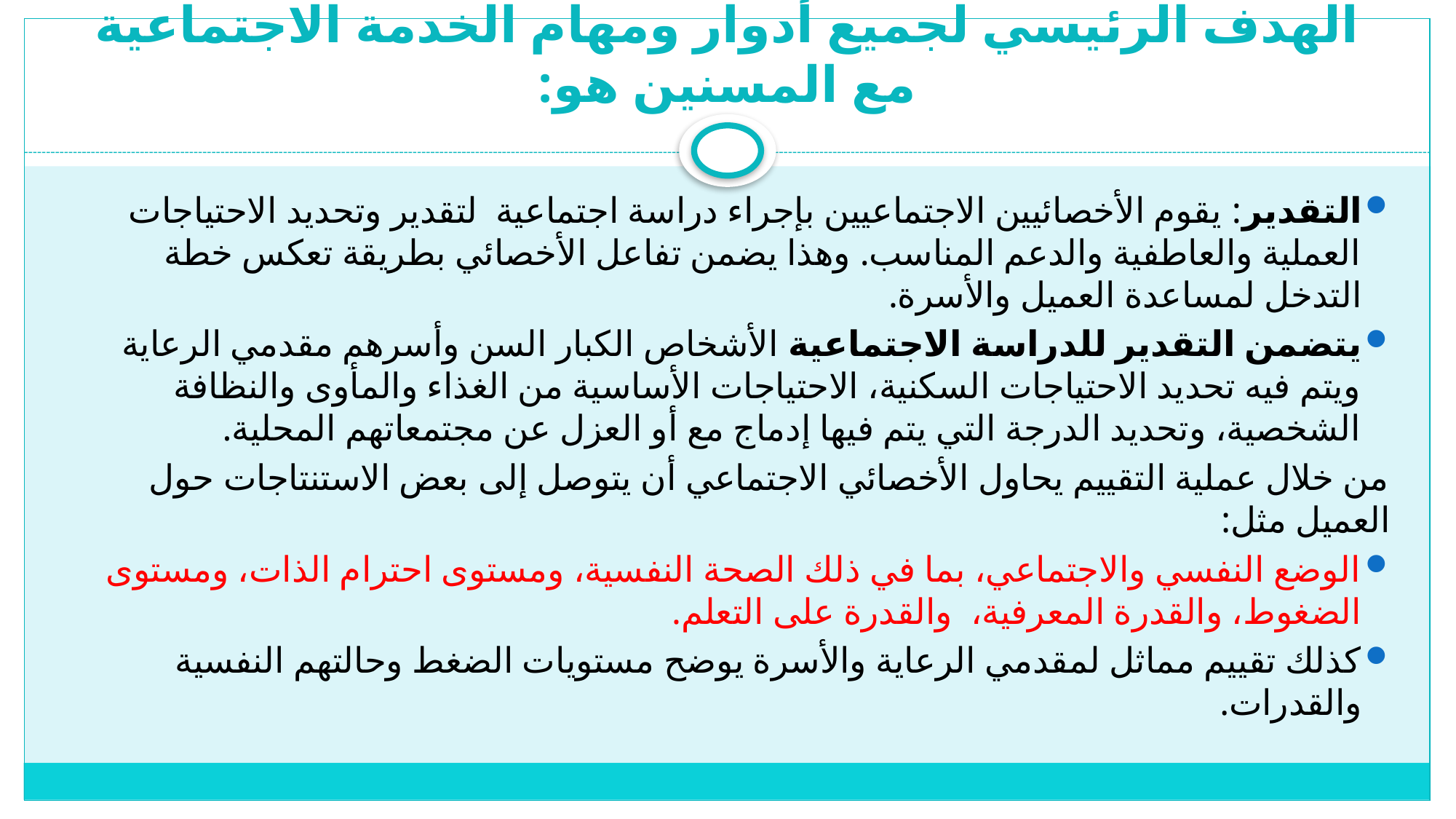

# الهدف الرئيسي لجميع أدوار ومهام الخدمة الاجتماعية مع المسنين هو:
التقدير: يقوم الأخصائيين الاجتماعيين بإجراء دراسة اجتماعية  لتقدير وتحديد الاحتياجات العملية والعاطفية والدعم المناسب. وهذا يضمن تفاعل الأخصائي بطريقة تعكس خطة التدخل لمساعدة العميل والأسرة.
يتضمن التقدير للدراسة الاجتماعية الأشخاص الكبار السن وأسرهم مقدمي الرعاية ويتم فيه تحديد الاحتياجات السكنية، الاحتياجات الأساسية من الغذاء والمأوى والنظافة الشخصية، وتحديد الدرجة التي يتم فيها إدماج مع أو العزل عن مجتمعاتهم المحلية.
من خلال عملية التقييم يحاول الأخصائي الاجتماعي أن يتوصل إلى بعض الاستنتاجات حول العميل مثل:
الوضع النفسي والاجتماعي، بما في ذلك الصحة النفسية، ومستوى احترام الذات، ومستوى الضغوط، والقدرة المعرفية،  والقدرة على التعلم.
كذلك تقييم مماثل لمقدمي الرعاية والأسرة يوضح مستويات الضغط وحالتهم النفسية والقدرات.